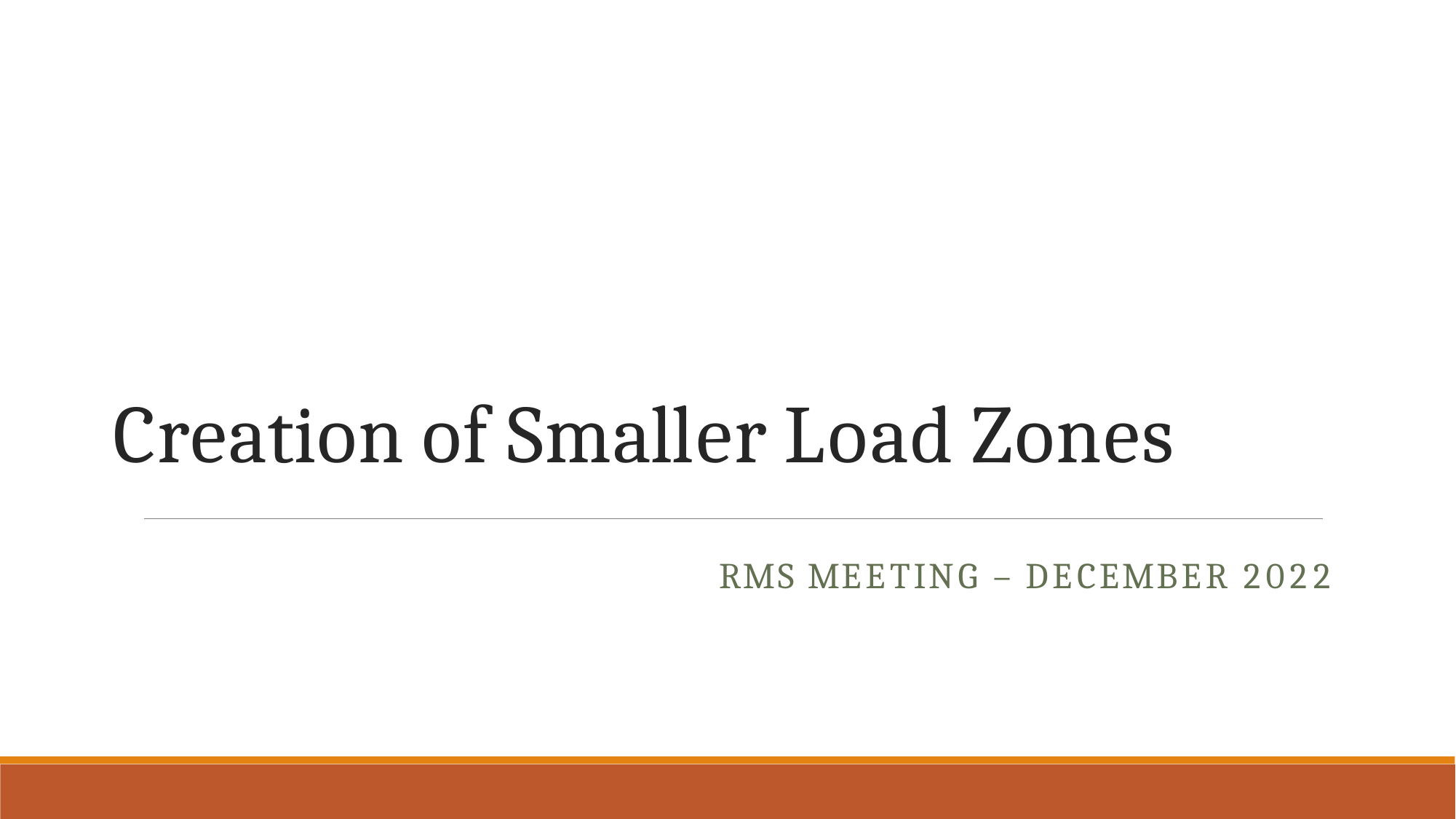

# Creation of Smaller Load Zones
RMS Meeting – DECEMBER 2022